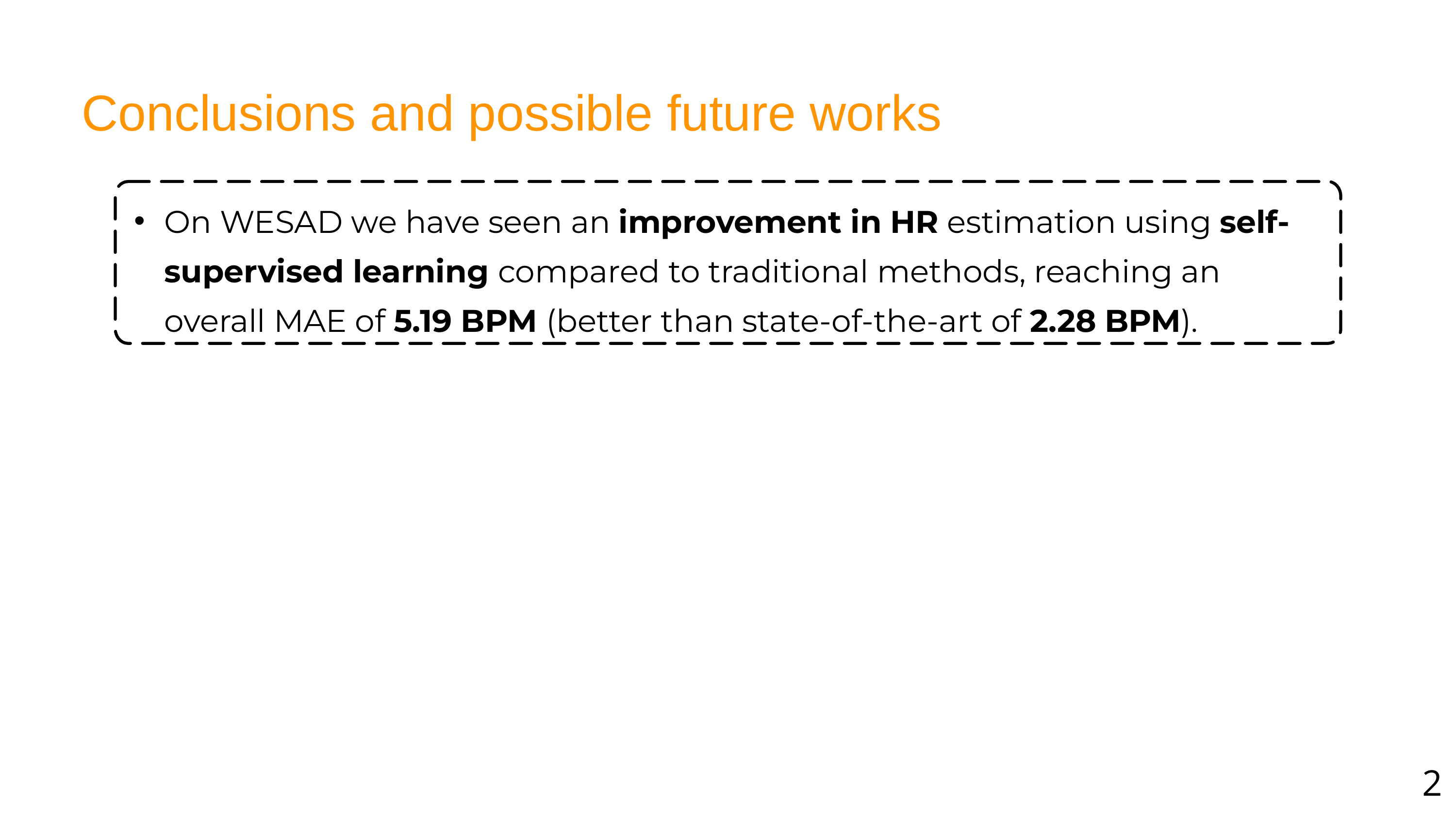

Conclusions and possible future works

On WESAD we have seen an improvement in HR estimation using self-supervised learning compared to traditional methods, reaching an overall MAE of 5.19 BPM (better than state-of-the-art of 2.28 BPM).
25